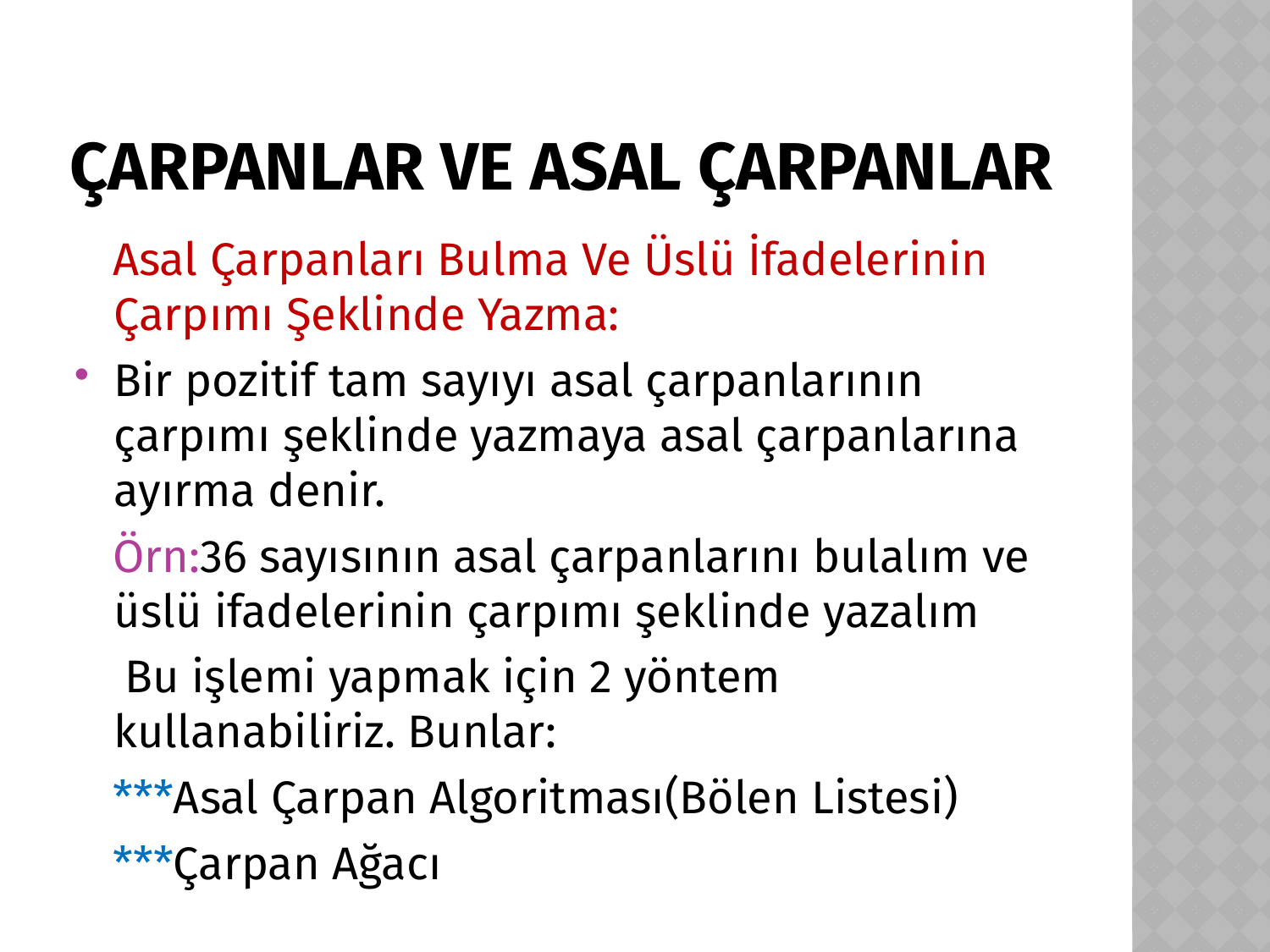

# Çarpanlar ve asal çarpanlar
   Asal Çarpanları Bulma Ve Üslü İfadelerinin Çarpımı Şeklinde Yazma:
Bir pozitif tam sayıyı asal çarpanlarının çarpımı şeklinde yazmaya asal çarpanlarına ayırma denir.
   Örn:36 sayısının asal çarpanlarını bulalım ve üslü ifadelerinin çarpımı şeklinde yazalım
    Bu işlemi yapmak için 2 yöntem kullanabiliriz. Bunlar:
   ***Asal Çarpan Algoritması(Bölen Listesi)
   ***Çarpan Ağacı